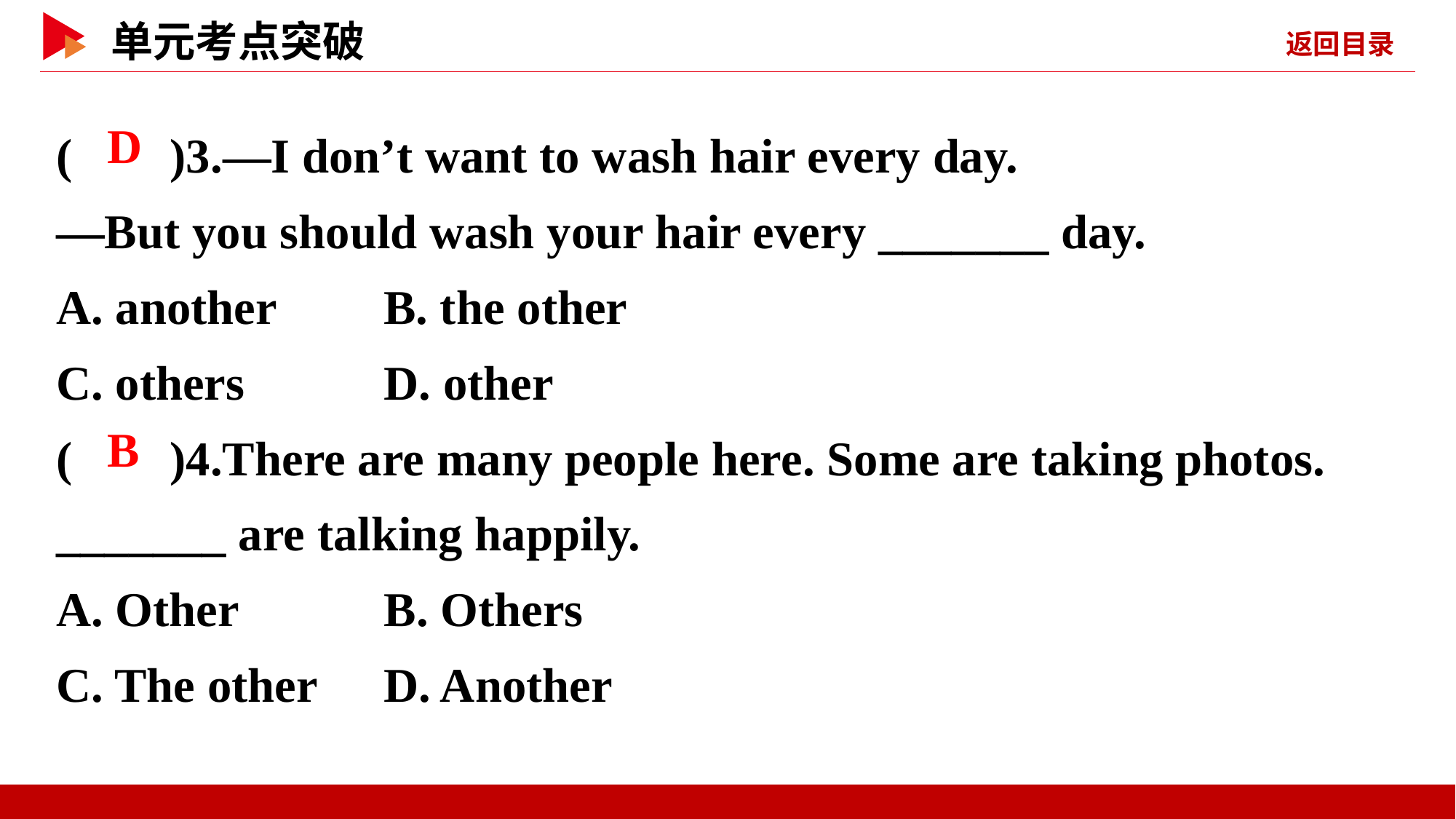

(        )3.—I don’t want to wash hair every day.
—But you should wash your hair every _______ day.
A. another	B. the other
C. others	         D. other
(        )4.There are many people here. Some are taking photos. _______ are talking happily.
A. Other	         B. Others
C. The other	D. Another
   D
   B